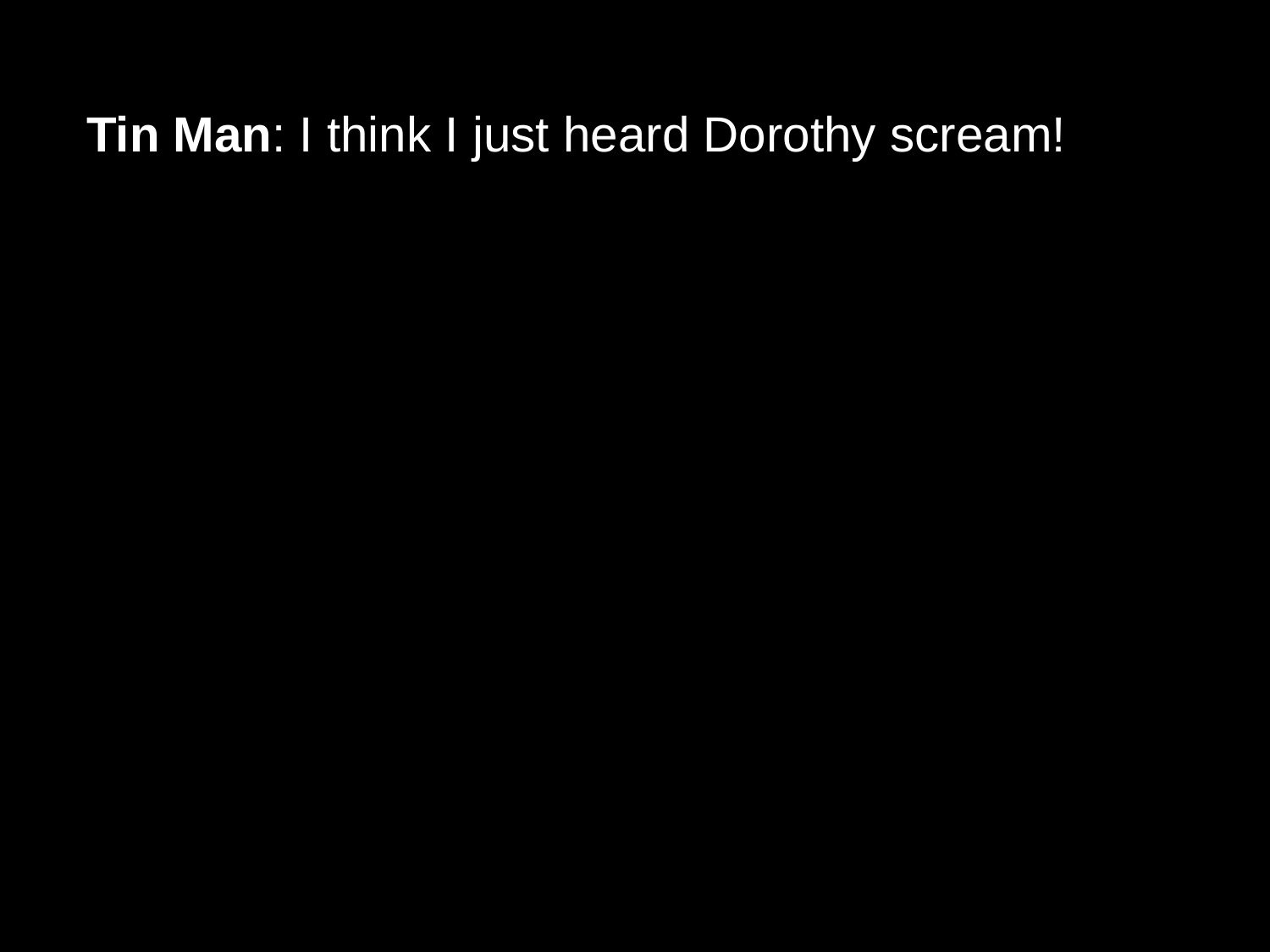

# Tin Man: I think I just heard Dorothy scream!